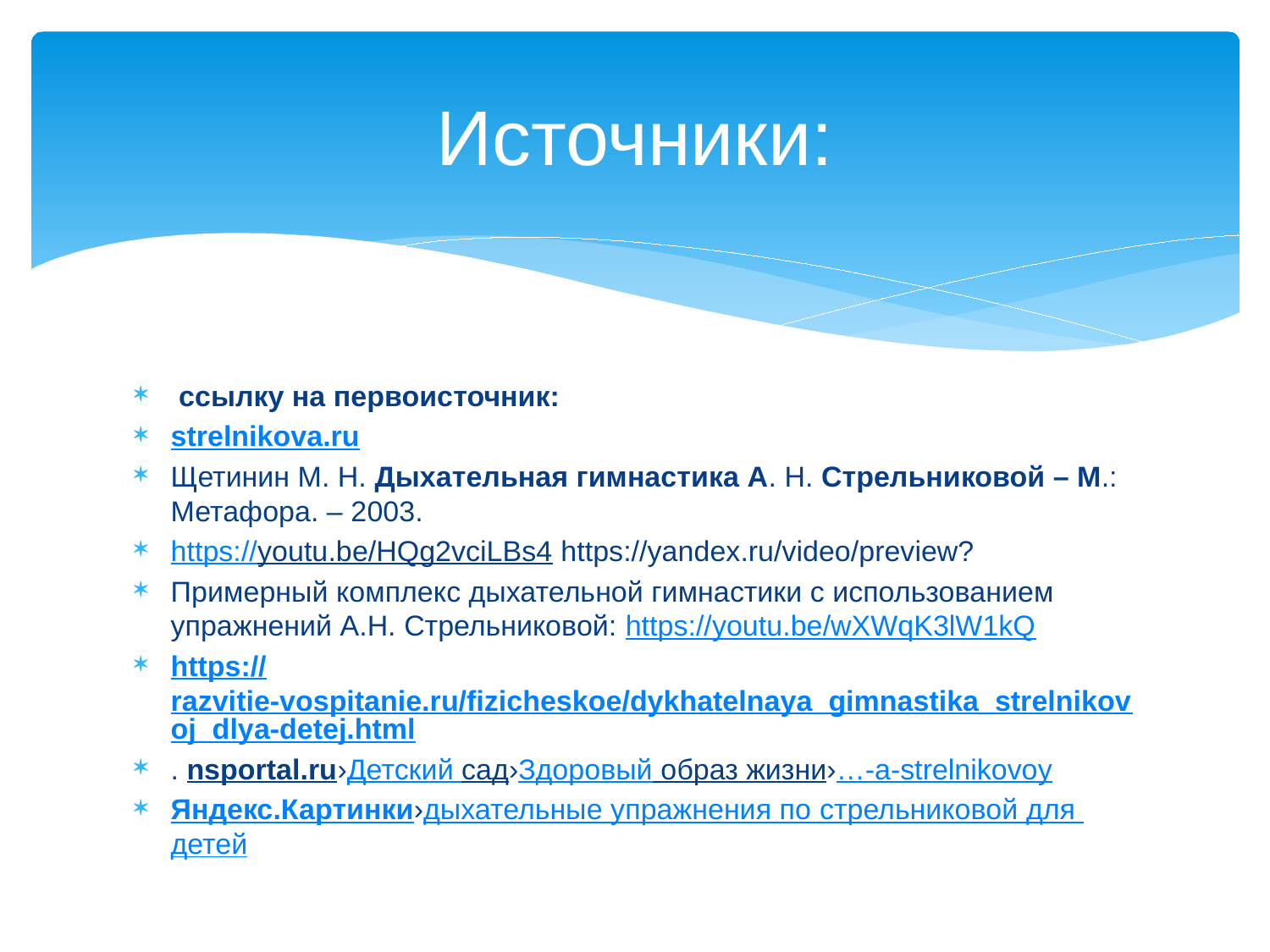

# Источники:
 ссылку на первоисточник:
strelnikova.ru
Щетинин М. Н. Дыхательная гимнастика А. Н. Стрельниковой – М.: Метафора. – 2003.
https://youtu.be/HQg2vciLBs4 https://yandex.ru/video/preview?
Примерный комплекс дыхательной гимнастики с использованием упражнений А.Н. Стрельниковой: https://youtu.be/wXWqK3lW1kQ
https://razvitie-vospitanie.ru/fizicheskoe/dykhatelnaya_gimnastika_strelnikovoj_dlya-detej.html
. nsportal.ru›Детский сад›Здоровый образ жизни›…-a-strelnikovoy
Яндекс.Картинки›дыхательные упражнения по стрельниковой для детей